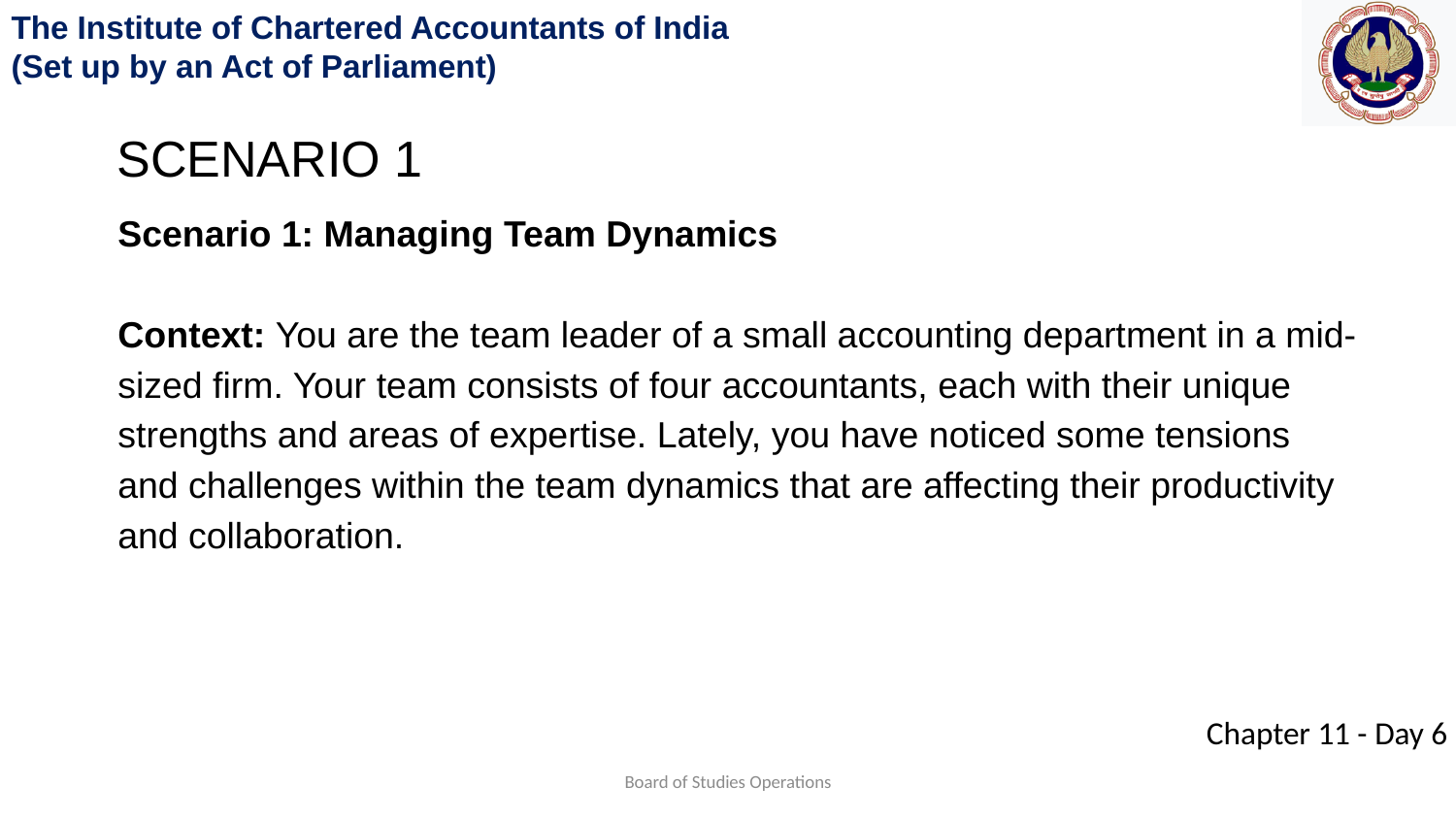

SCENARIO 1
Scenario 1: Managing Team Dynamics

Context: You are the team leader of a small accounting department in a mid-sized firm. Your team consists of four accountants, each with their unique strengths and areas of expertise. Lately, you have noticed some tensions and challenges within the team dynamics that are affecting their productivity and collaboration.

Board of Studies Operations